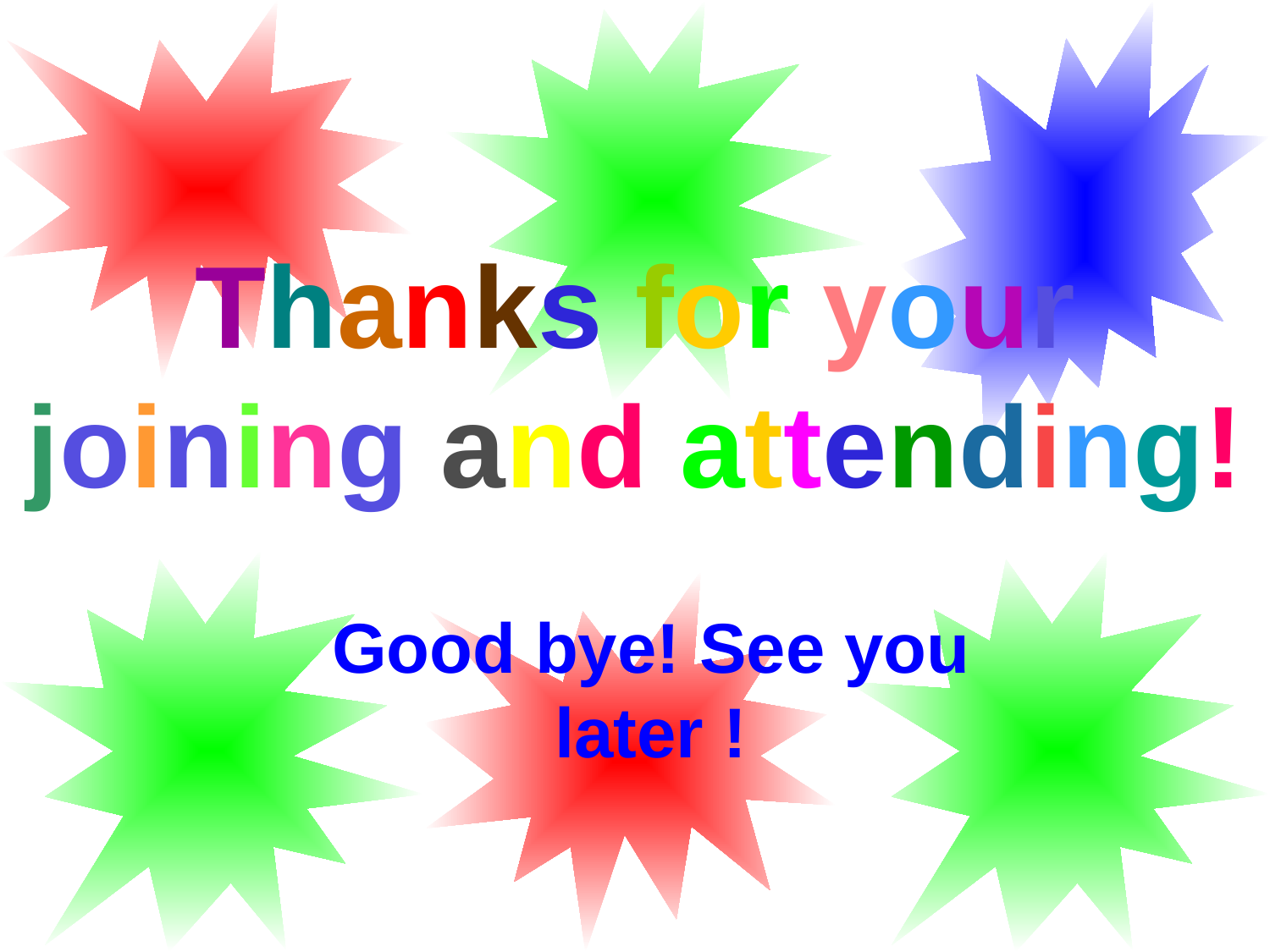

Thanks for your joining and attending!

Good bye! See you later !